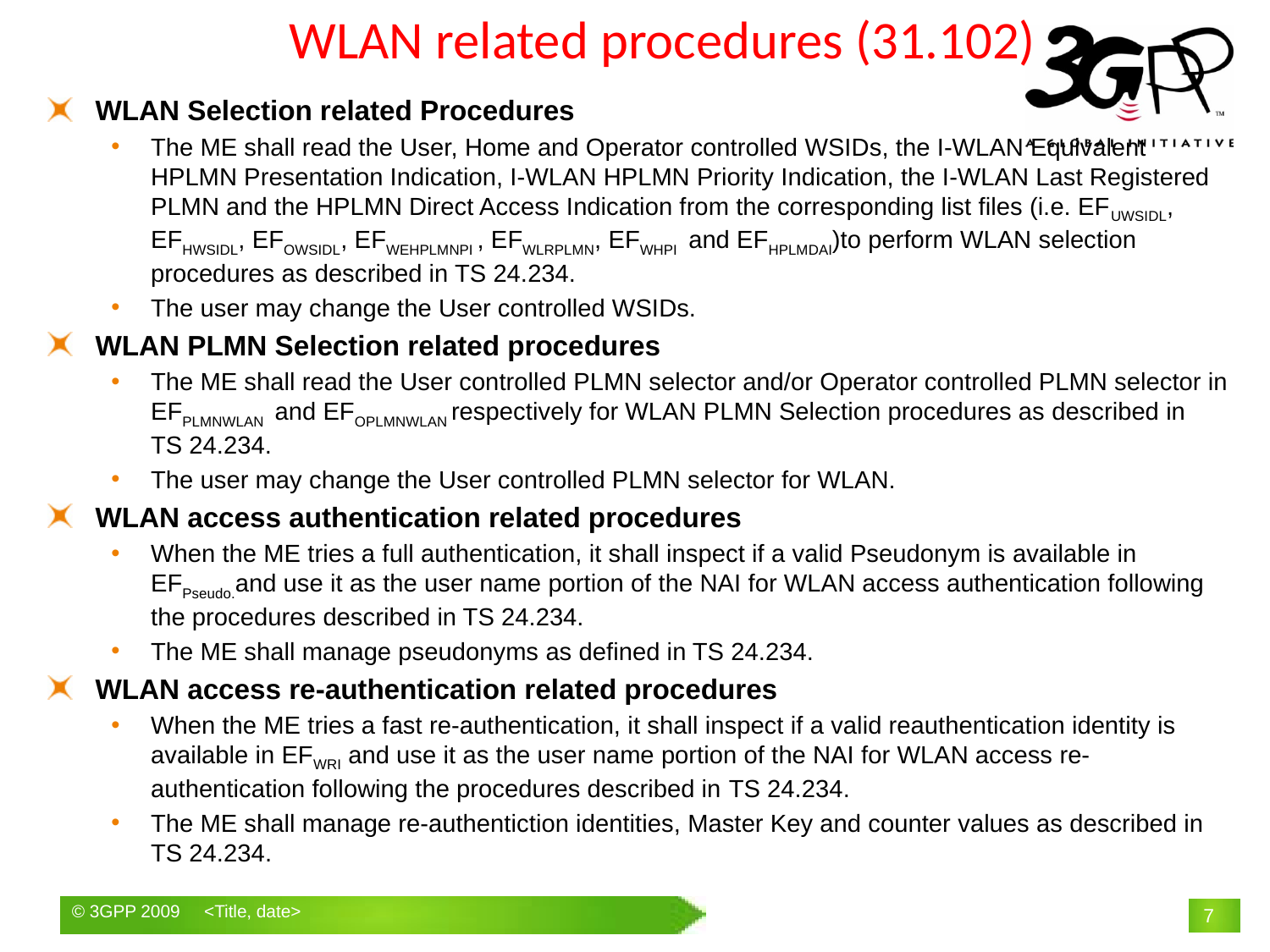

# WLAN related procedures (31.102)
WLAN Selection related Procedures
The ME shall read the User, Home and Operator controlled WSIDs, the I-WLAN Equivalent HPLMN Presentation Indication, I-WLAN HPLMN Priority Indication, the I-WLAN Last Registered PLMN and the HPLMN Direct Access Indication from the corresponding list files (i.e. EFUWSIDL, EFHWSIDL, EFOWSIDL, EFWEHPLMNPI , EFWLRPLMN, EFWHPI  and EFHPLMDAI)to perform WLAN selection procedures as described in TS 24.234.
The user may change the User controlled WSIDs.
WLAN PLMN Selection related procedures
The ME shall read the User controlled PLMN selector and/or Operator controlled PLMN selector in EFPLMNWLAN  and EFOPLMNWLAN respectively for WLAN PLMN Selection procedures as described in TS 24.234.
The user may change the User controlled PLMN selector for WLAN.
WLAN access authentication related procedures
When the ME tries a full authentication, it shall inspect if a valid Pseudonym is available in EFPseudo.and use it as the user name portion of the NAI for WLAN access authentication following the procedures described in TS 24.234.
The ME shall manage pseudonyms as defined in TS 24.234.
WLAN access re-authentication related procedures
When the ME tries a fast re-authentication, it shall inspect if a valid reauthentication identity is available in EFWRI and use it as the user name portion of the NAI for WLAN access re-authentication following the procedures described in TS 24.234.
The ME shall manage re-authentiction identities, Master Key and counter values as described in TS 24.234.